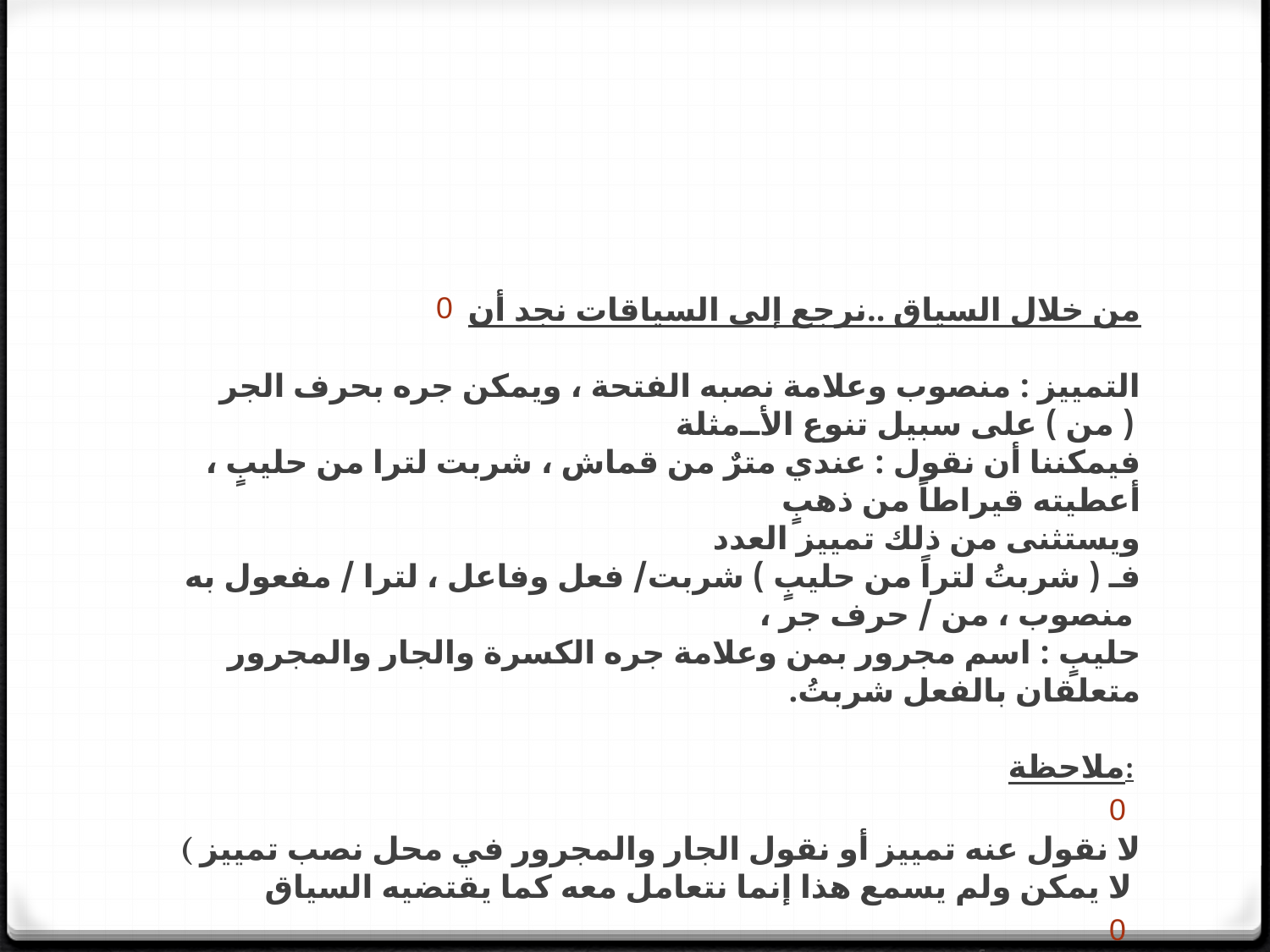

من خلال السياق ..نرجع إلى السياقات نجد أن
التمييز : منصوب وعلامة نصبه الفتحة ، ويمكن جره بحرف الجر ( من ) على سبيل تنوع الأمثلة
فيمكننا أن نقول : عندي مترٌ من قماش ، شربت لترا من حليبٍ ، أعطيته قيراطاً من ذهبٍ
ويستثنى من ذلك تمييز العدد
فـ ( شربتُ لتراً من حليبٍ ) شربت/ فعل وفاعل ، لترا / مفعول به منصوب ، من / حرف جر ،
حليبٍ : اسم مجرور بمن وعلامة جره الكسرة والجار والمجرور متعلقان بالفعل شربتُ.
ملاحظة:
( لا نقول عنه تمييز أو نقول الجار والمجرور في محل نصب تمييز لا يمكن ولم يسمع هذا إنما نتعامل معه كما يقتضيه السياق
لكن ندرك أن ( من حليب ) فسرت اللتر من خلال المعنى نعرف لكن من خلال الوظيفة النحوية نعرب كما في السياق )